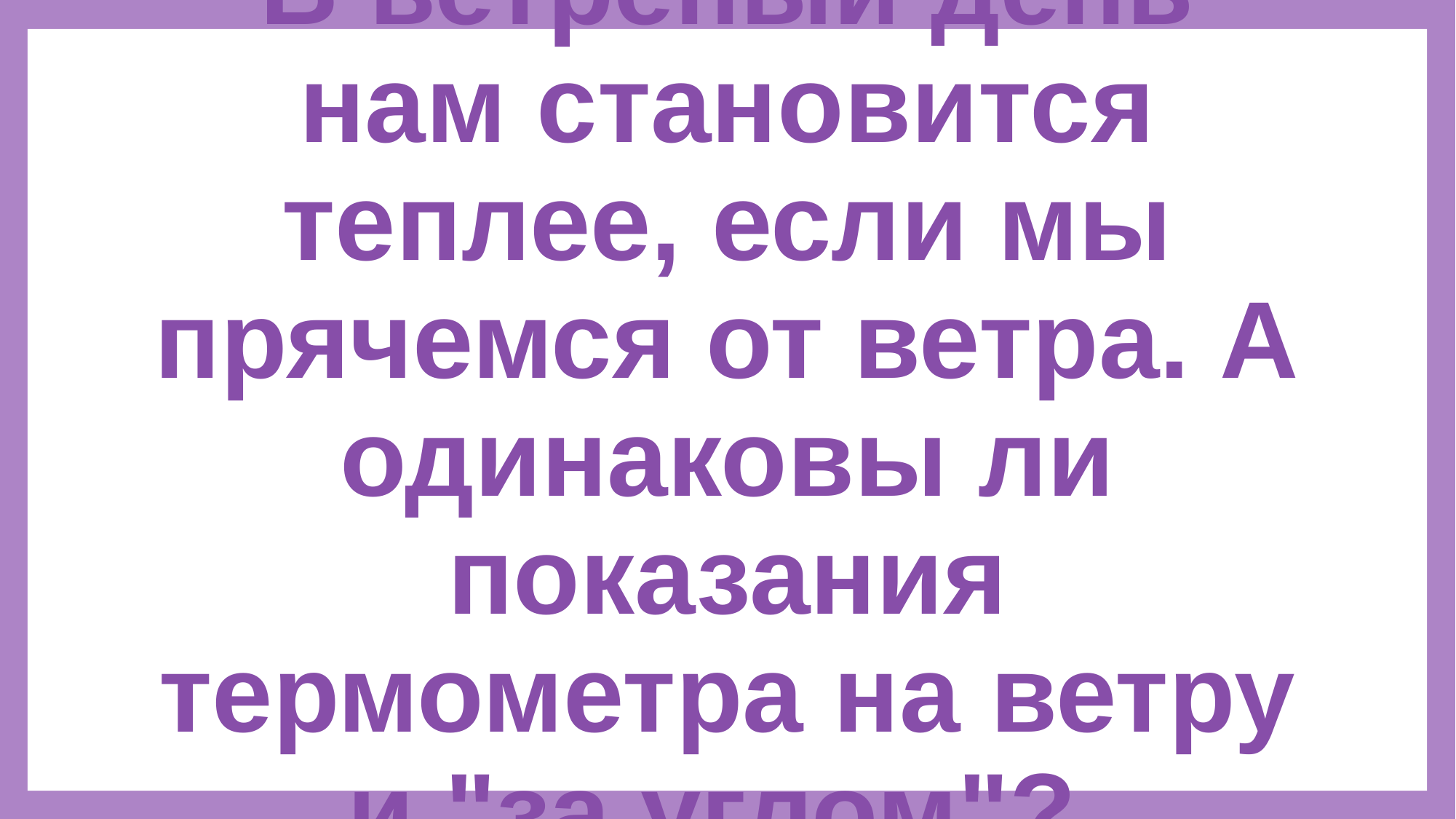

# В ветреный день нам становится теплее, если мы прячемся от ветра. А одинаковы ли показания термометра на ветру и "за углом"?